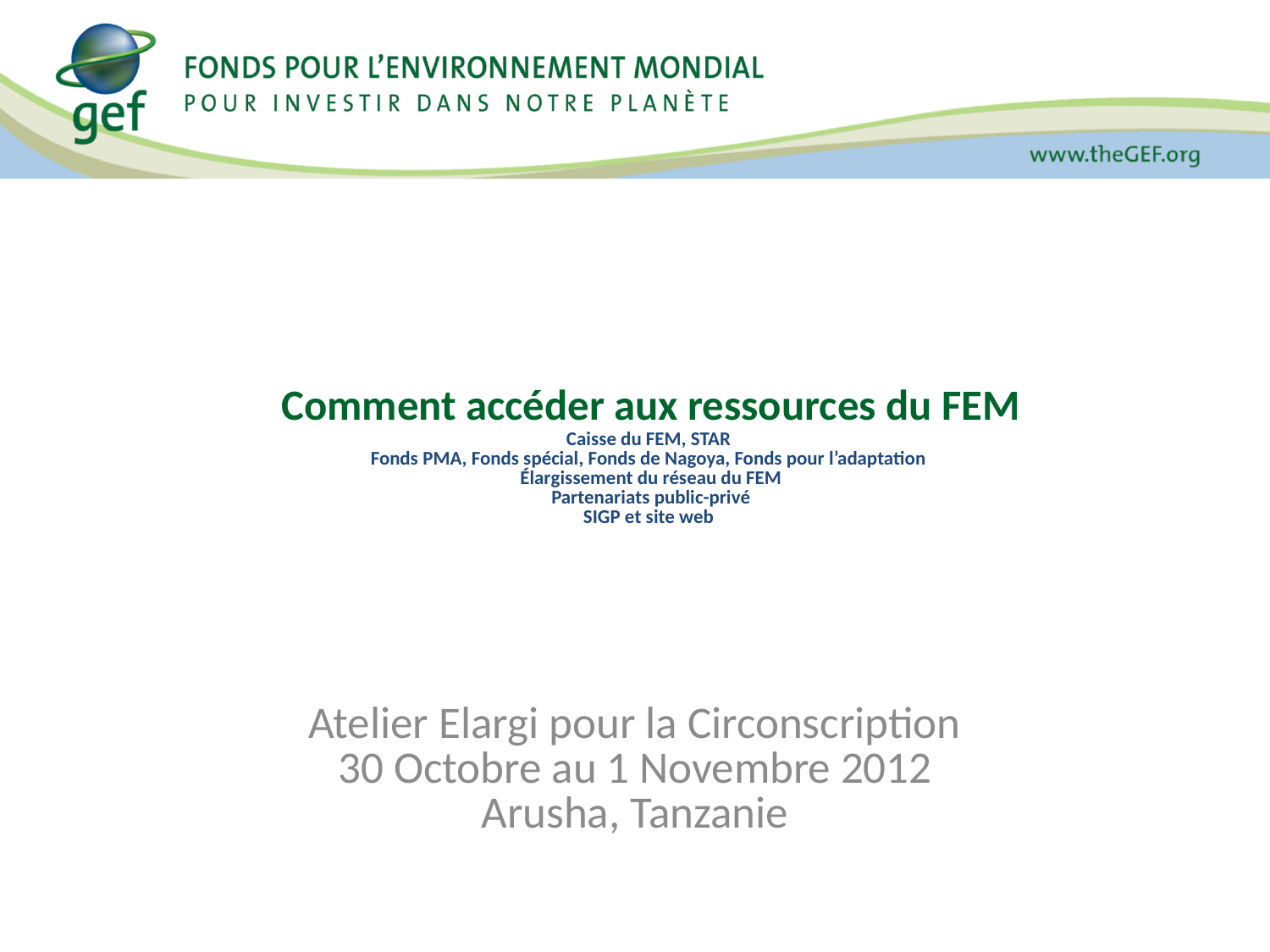

# Comment accéder aux ressources du FEM Caisse du FEM, STAR Fonds PMA, Fonds spécial, Fonds de Nagoya, Fonds pour l’adaptation Élargissement du réseau du FEM Partenariats public-privé SIGP et site web
Atelier Elargi pour la Circonscription
30 Octobre au 1 Novembre 2012
Arusha, Tanzanie